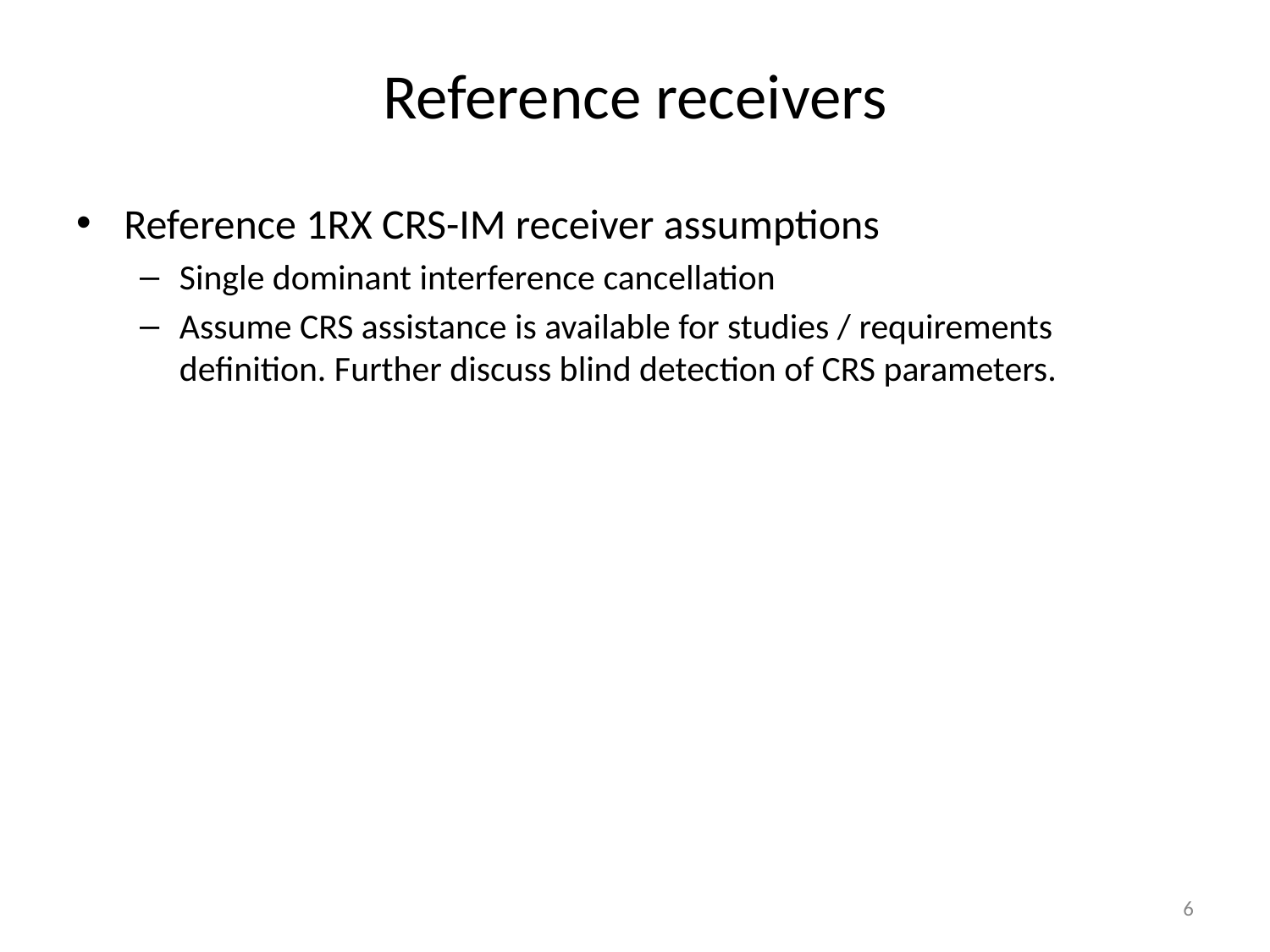

# Reference receivers
Reference 1RX CRS-IM receiver assumptions
Single dominant interference cancellation
Assume CRS assistance is available for studies / requirements definition. Further discuss blind detection of CRS parameters.

6